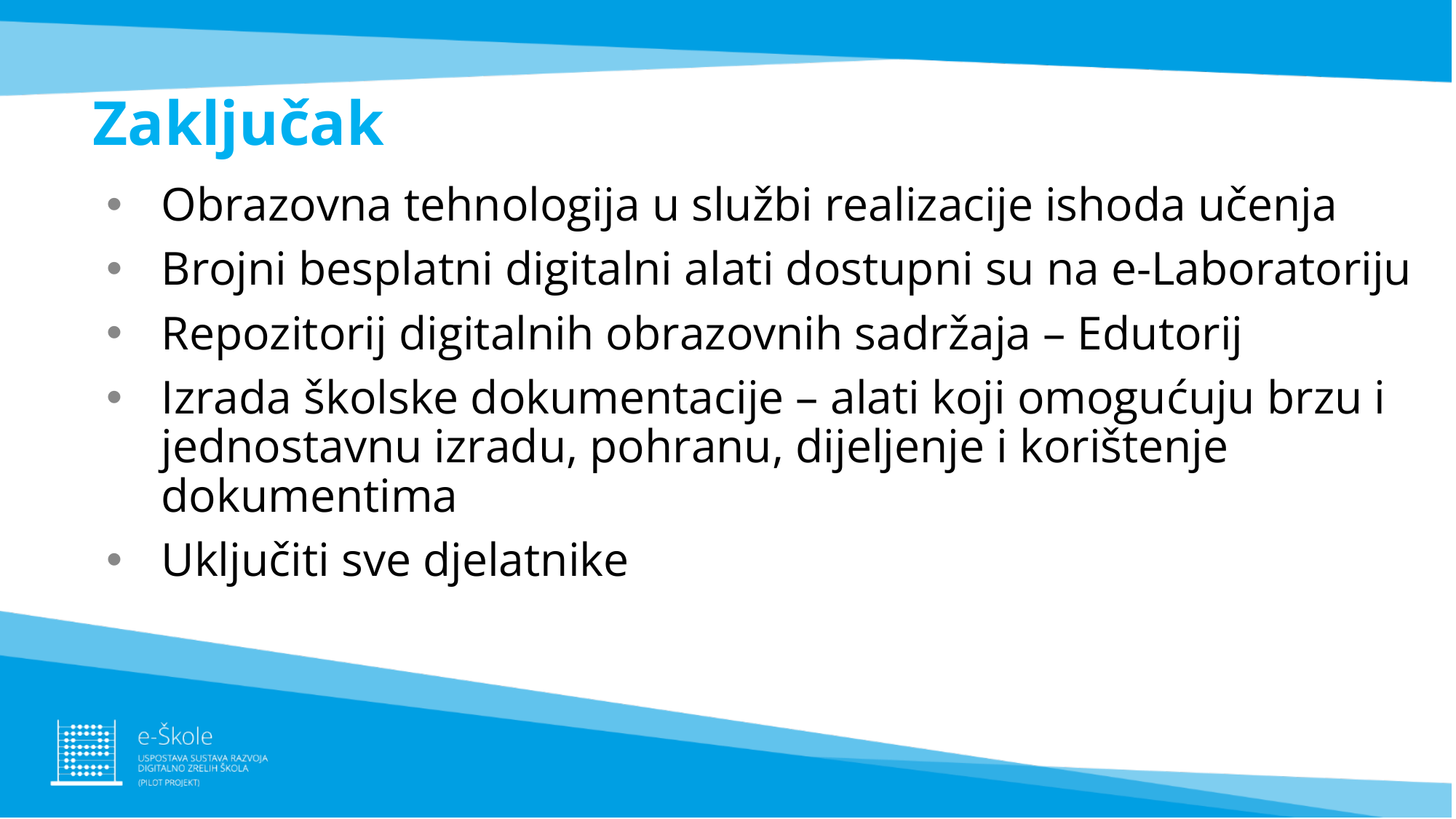

# Zaključak
Obrazovna tehnologija u službi realizacije ishoda učenja
Brojni besplatni digitalni alati dostupni su na e-Laboratoriju
Repozitorij digitalnih obrazovnih sadržaja – Edutorij
Izrada školske dokumentacije – alati koji omogućuju brzu i jednostavnu izradu, pohranu, dijeljenje i korištenje dokumentima
Uključiti sve djelatnike